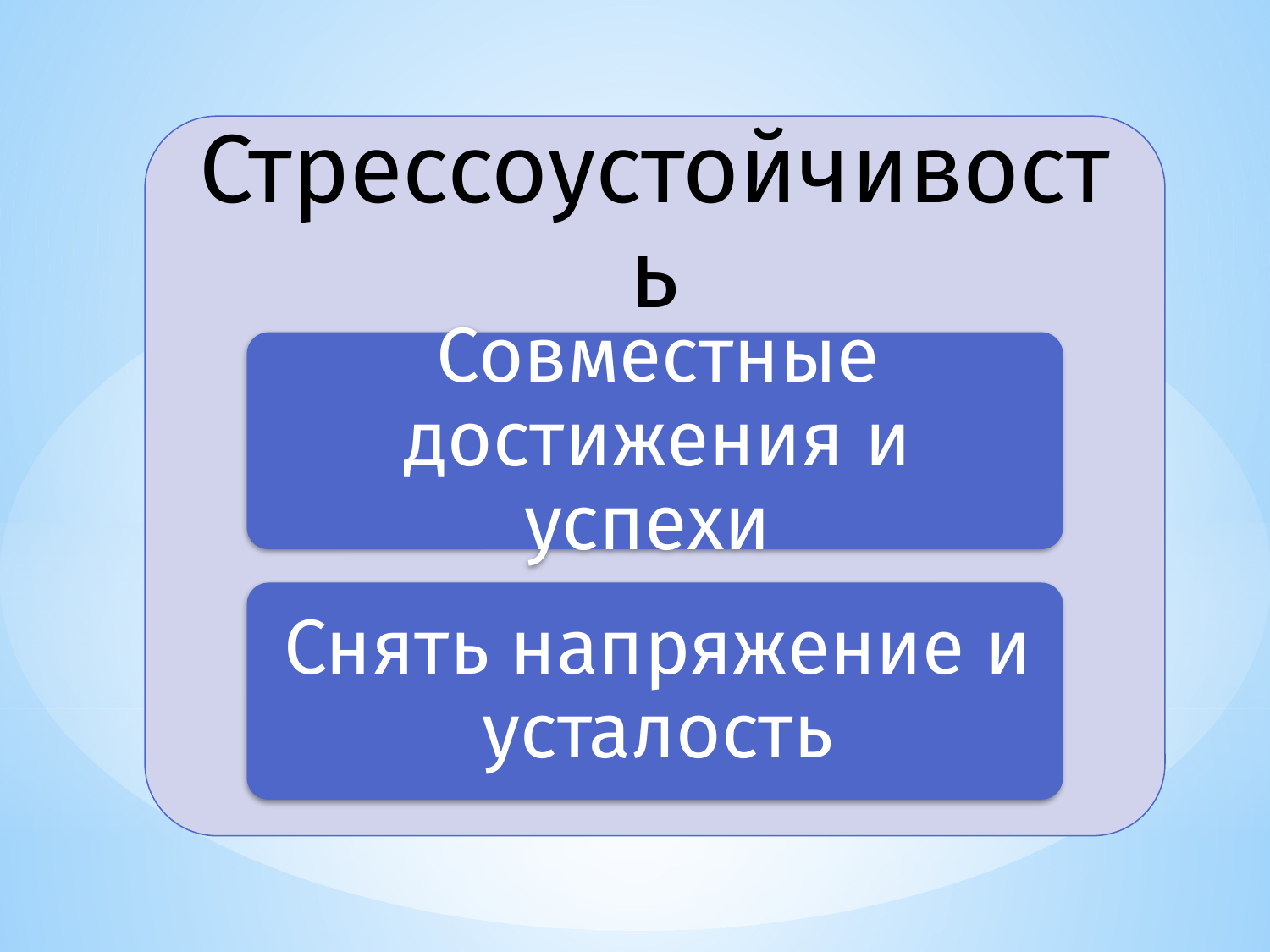

Стрессоустойчивость
Совместные достижения и успехи
Снять напряжение и усталость